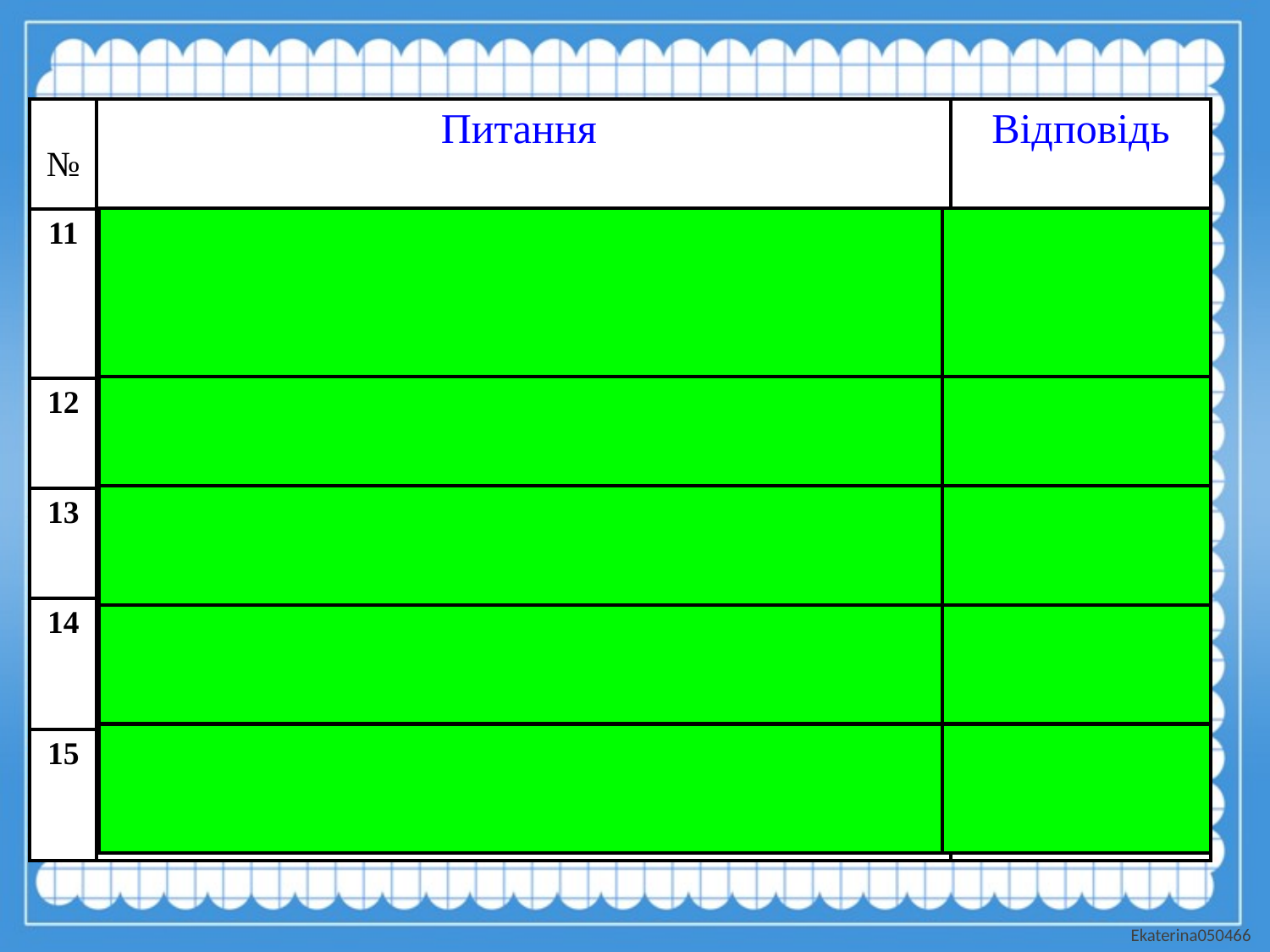

| № | Питання | Відповідь |
| --- | --- | --- |
| 11 | Відрізок, що сполучає точку кола з його центром? | Радіус |
| 12 | Сума суміжних кутів дорівнює… | 180º |
| 13 | Як називається сота частина метра? | Сантиметр |
| 14 | Яким інструментом вимірюють кути? | Транспор тиром |
| 15 | Що означає слово геометрія у перекладі на українську? | Землемір ство |
|  |
| --- |
|  |
| --- |
|  |
| --- |
|  |
| --- |
|  |
| --- |
|  |
| --- |
|  |
| --- |
|  |
| --- |
|  |
| --- |
|  |
| --- |